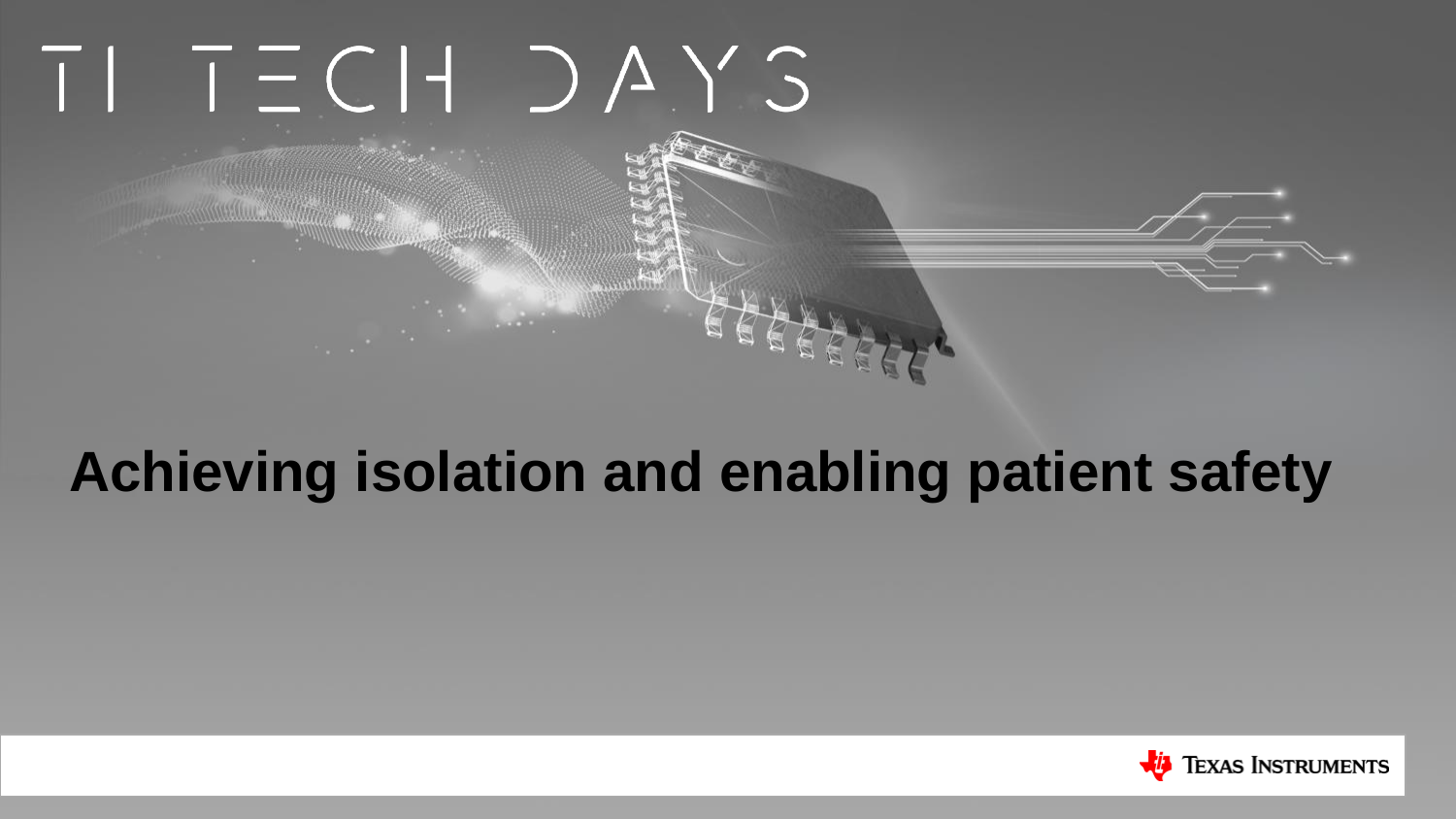

# Achieving isolation and enabling patient safety